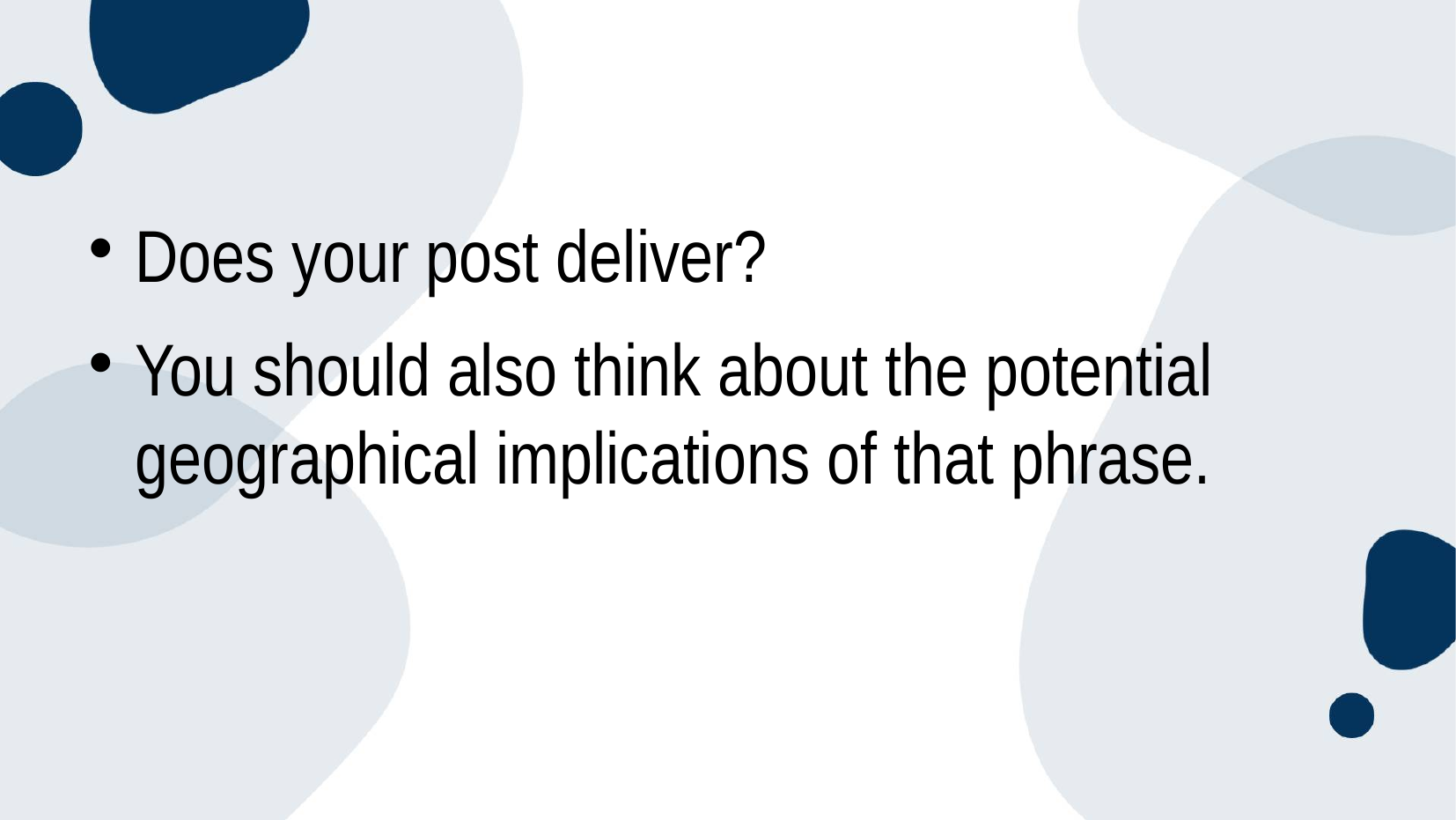

Does your post deliver?
You should also think about the potential geographical implications of that phrase.